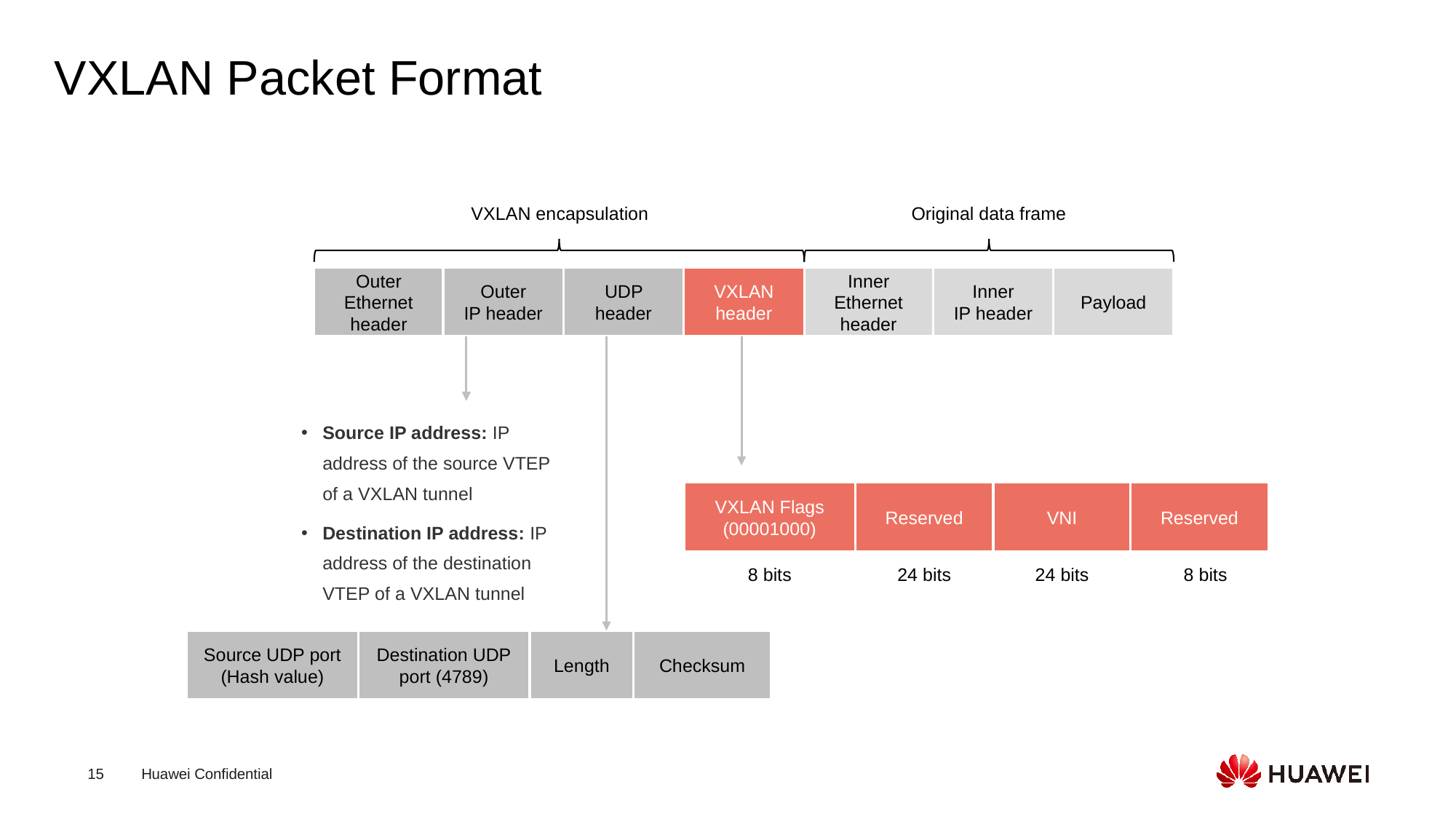

# VXLAN Packet Format

VXLAN encapsulation
Original data frame
Outer
Ethernet header
Outer
IP header
UDP header
VXLAN
header
Inner
Ethernet header
Inner
IP header
Payload
Source IP address: IP address of the source VTEP of a VXLAN tunnel
Destination IP address: IP address of the destination VTEP of a VXLAN tunnel
VXLAN Flags
(00001000)
Reserved
VNI
Reserved
8 bits
24 bits
24 bits
8 bits
Source UDP port
(Hash value)
Destination UDP port (4789)
Length
Checksum